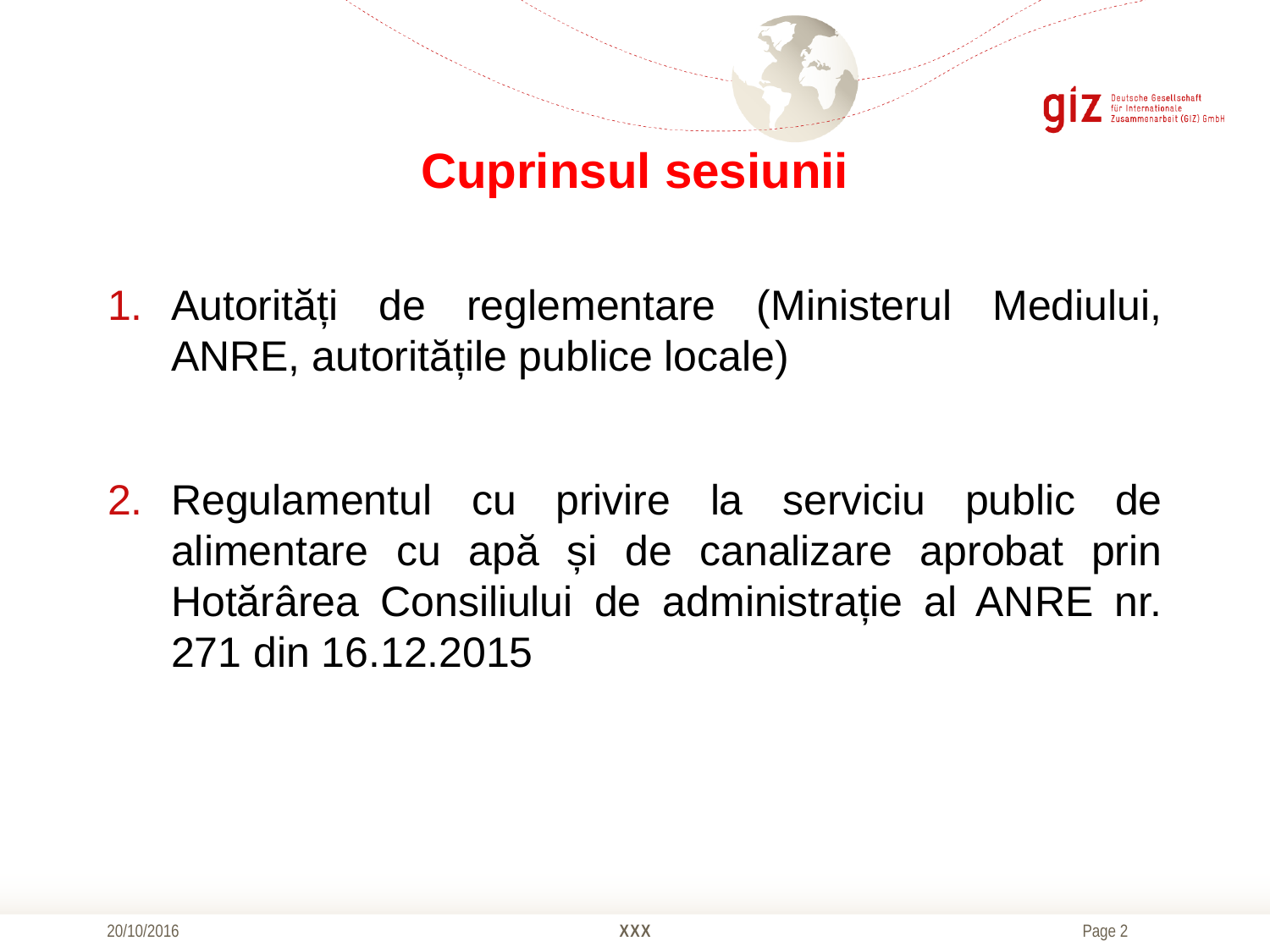

# Cuprinsul sesiunii

Autorități de reglementare (Ministerul Mediului, ANRE, autoritățile publice locale)

Regulamentul cu privire la serviciu public de alimentare cu apă și de canalizare aprobat prin Hotărârea Consiliului de administrație al ANRE nr. 271 din 16.12.2015
20/10/2016
XXX